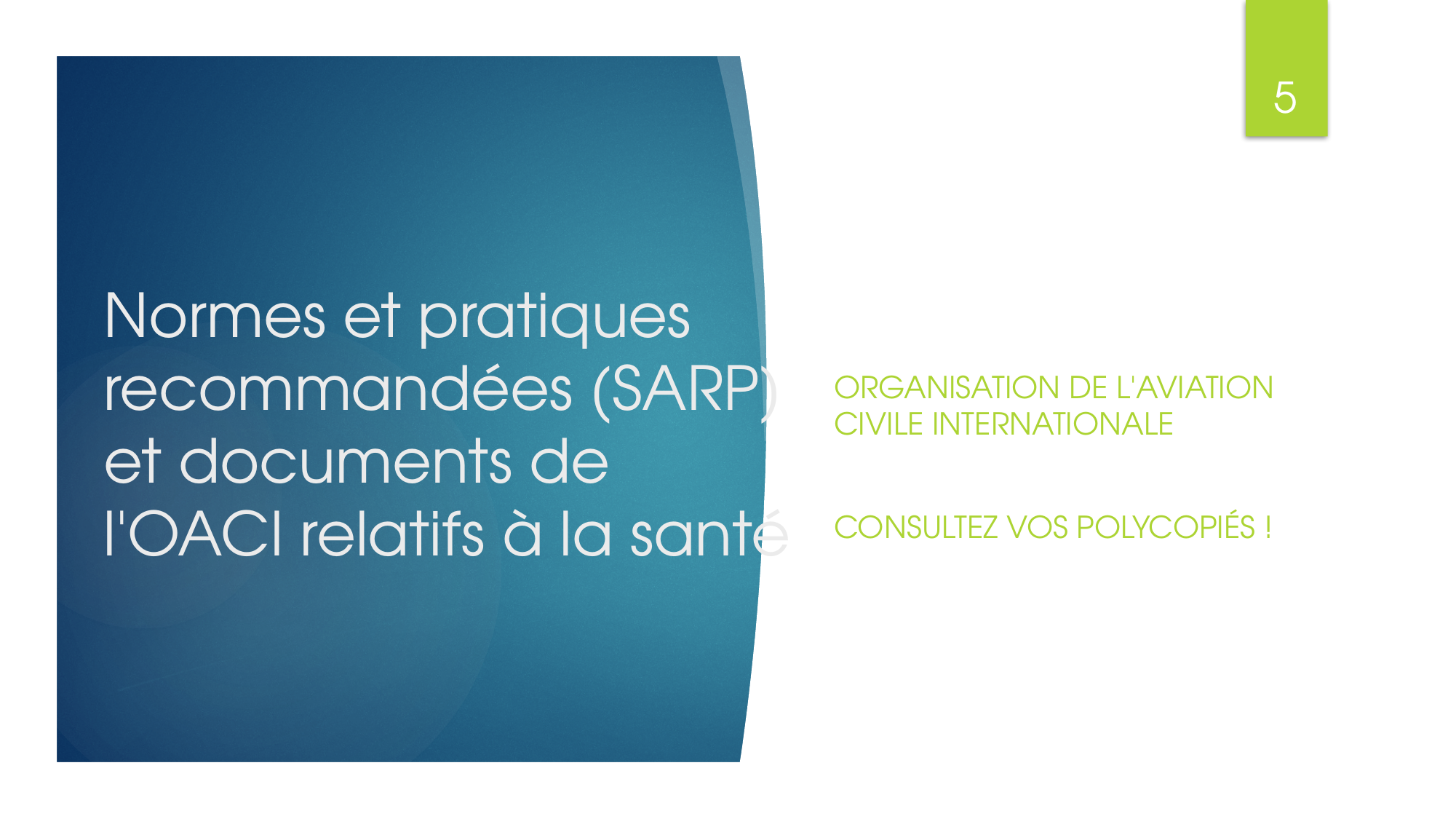

5
# Normes et pratiques recommandées (SARP) et documents de l'OACI relatifs à la santé
Organisation de l'aviation civile internationale

Consultez vos polycopiés !